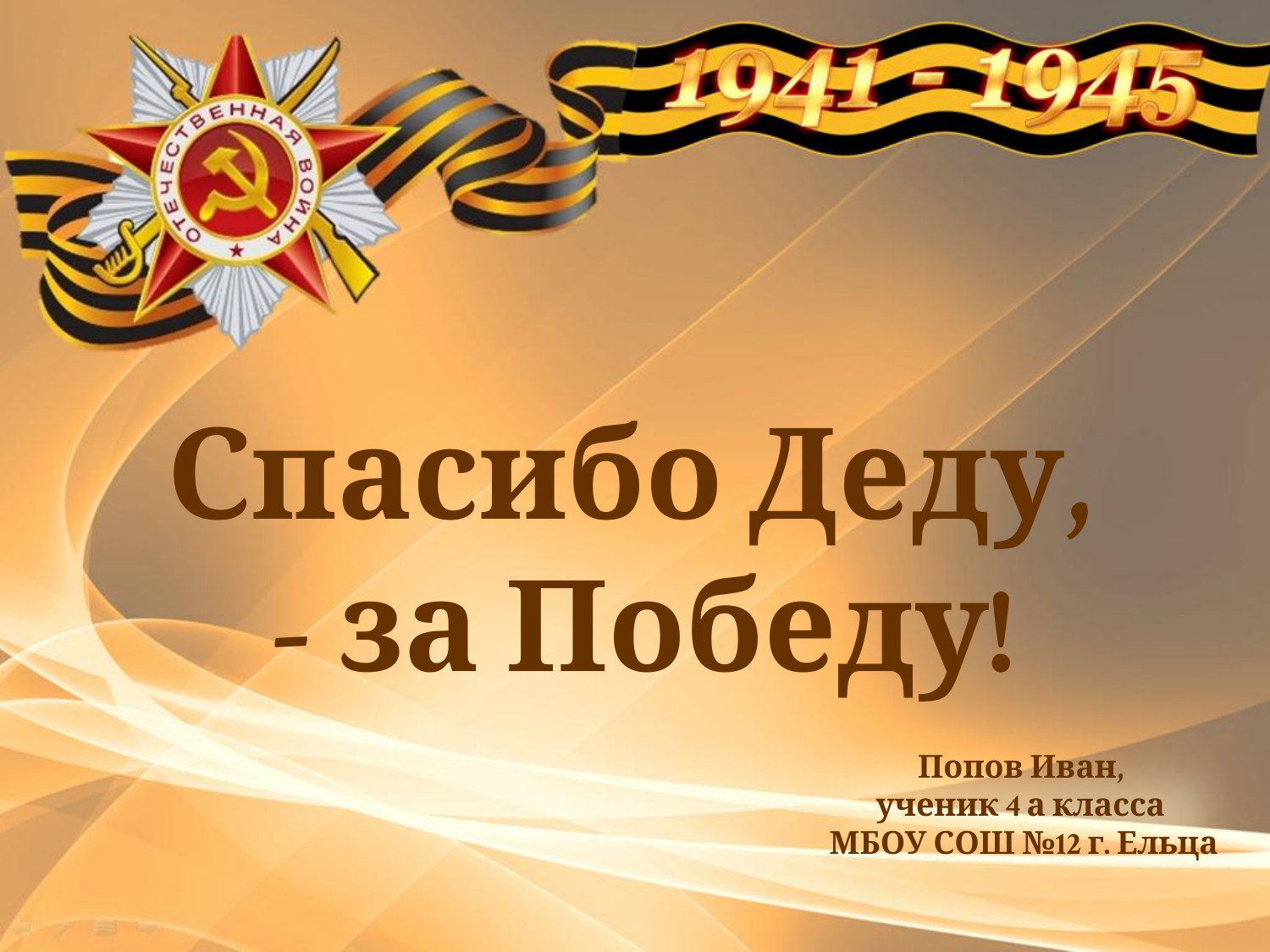

Спасибо Деду,
- за Победу!
Попов Иван,
ученик 4 а класса
МБОУ СОШ №12 г. Ельца